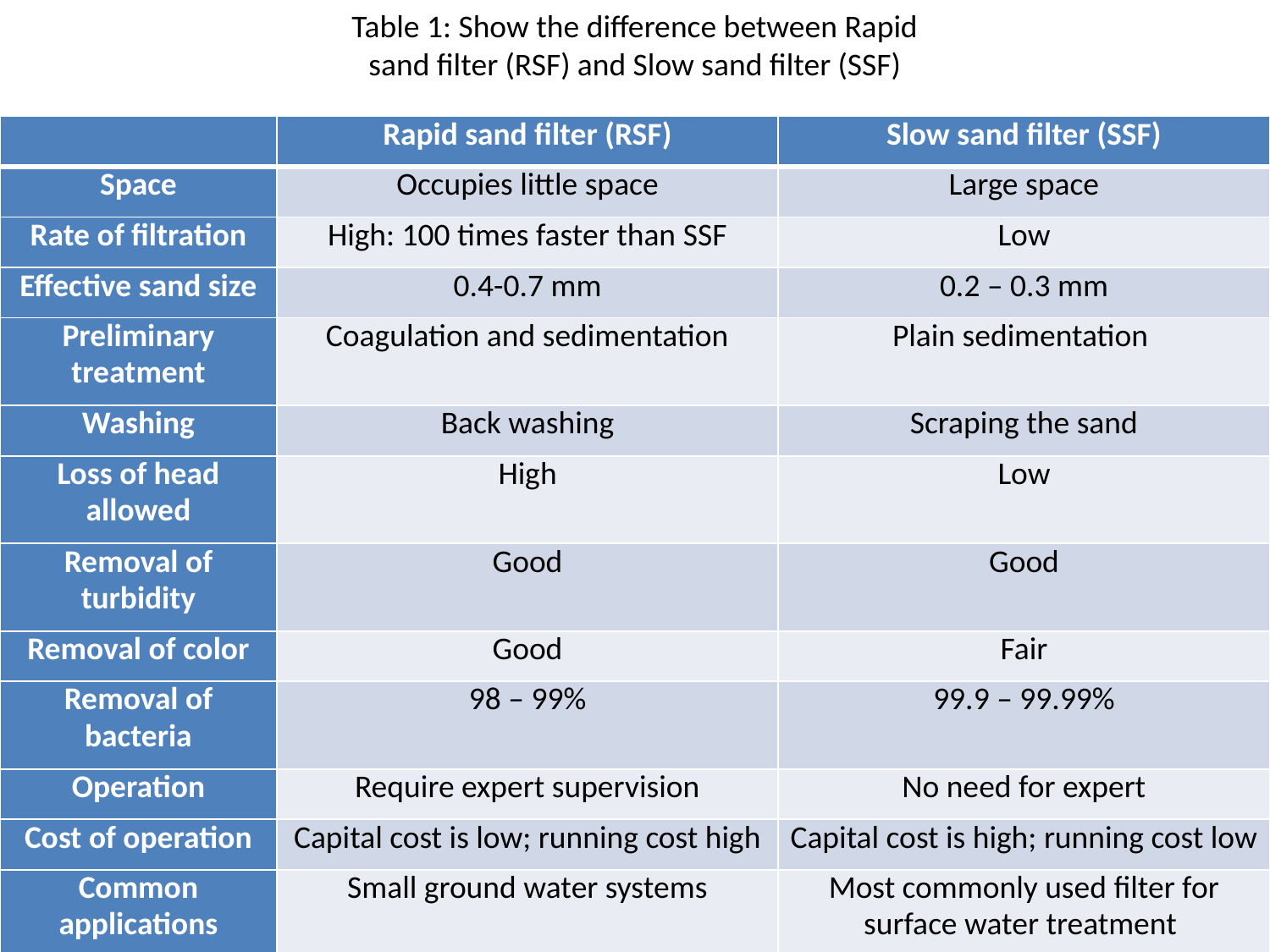

Table 1: Show the difference between Rapid sand filter (RSF) and Slow sand filter (SSF)
|  | Rapid sand filter (RSF) | Slow sand filter (SSF) |
| --- | --- | --- |
| Space | Occupies little space | Large space |
| Rate of filtration | High: 100 times faster than SSF | Low |
| Effective sand size | 0.4-0.7 mm | 0.2 – 0.3 mm |
| Preliminary treatment | Coagulation and sedimentation | Plain sedimentation |
| Washing | Back washing | Scraping the sand |
| Loss of head allowed | High | Low |
| Removal of turbidity | Good | Good |
| Removal of color | Good | Fair |
| Removal of bacteria | 98 – 99% | 99.9 – 99.99% |
| Operation | Require expert supervision | No need for expert |
| Cost of operation | Capital cost is low; running cost high | Capital cost is high; running cost low |
| Common applications | Small ground water systems | Most commonly used filter for surface water treatment |